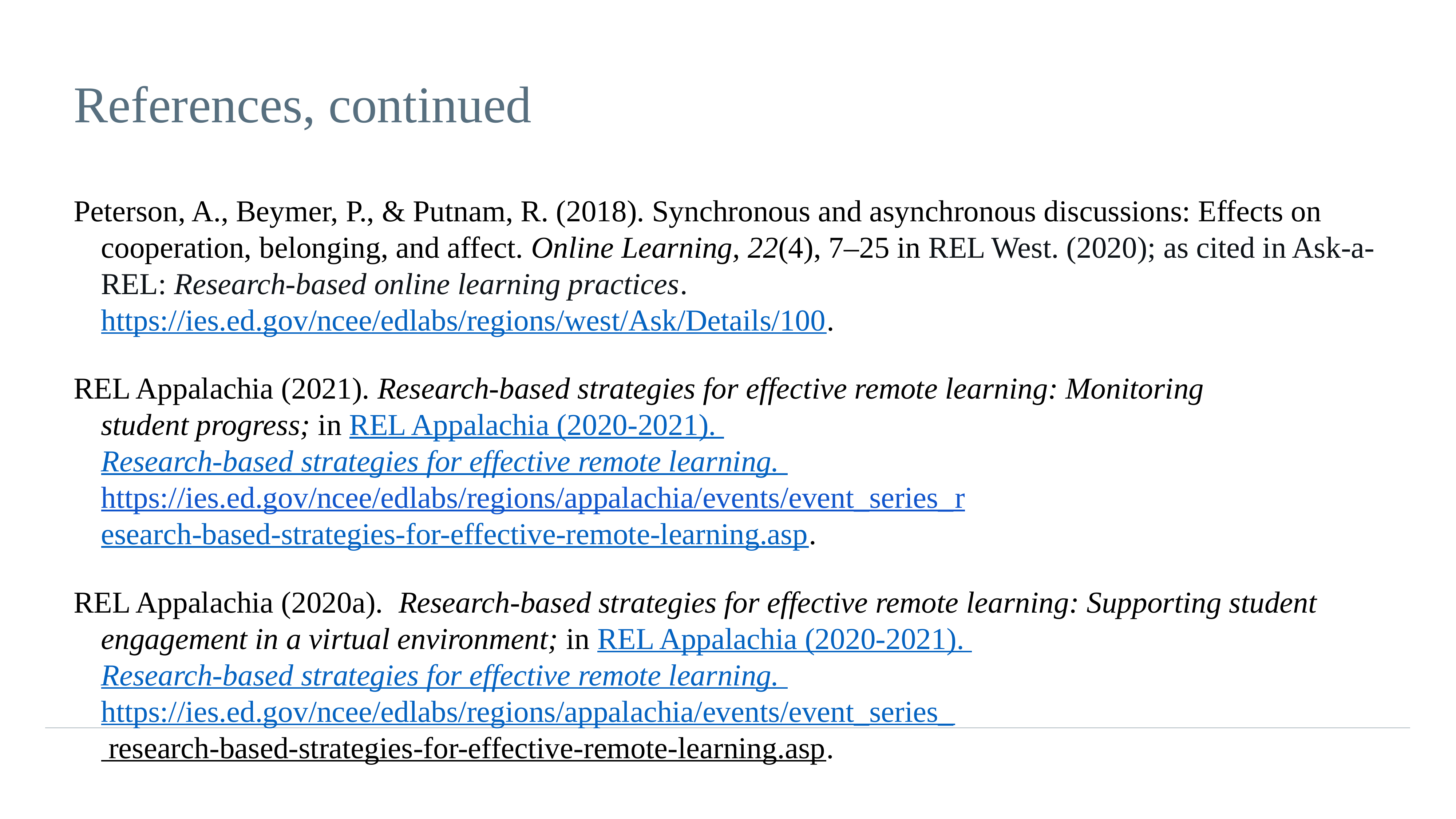

# References, continued
Peterson, A., Beymer, P., & Putnam, R. (2018). Synchronous and asynchronous discussions: Effects on cooperation, belonging, and affect. Online Learning, 22(4), 7–25 in REL West. (2020); as cited in Ask-a-REL: Research-based online learning practices.  https://ies.ed.gov/ncee/edlabs/regions/west/Ask/Details/100.
REL Appalachia (2021). Research-based strategies for effective remote learning: Monitoring
student progress; in REL Appalachia (2020-2021). Research-based strategies for effective remote learning. https://ies.ed.gov/ncee/edlabs/regions/appalachia/events/event_series_research-based-strategies-for-effective-remote-learning.asp.
REL Appalachia (2020a).  Research-based strategies for effective remote learning: Supporting student
engagement in a virtual environment; in REL Appalachia (2020-2021). Research-based strategies for effective remote learning. https://ies.ed.gov/ncee/edlabs/regions/appalachia/events/event_series_ research-based-strategies-for-effective-remote-learning.asp.